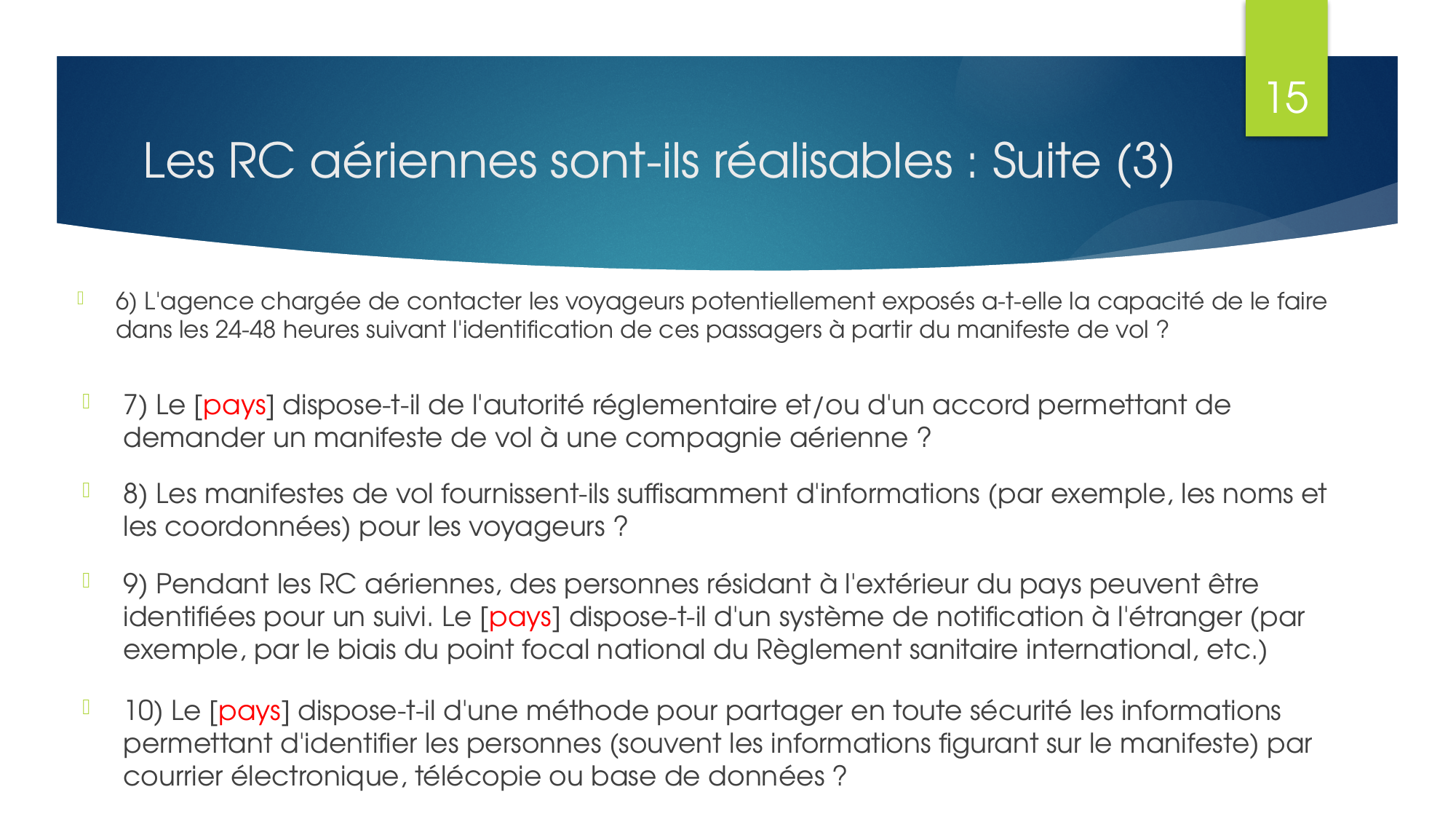

15
# Les RC aériennes sont-ils réalisables : Suite (3)
6) L'agence chargée de contacter les voyageurs potentiellement exposés a-t-elle la capacité de le faire dans les 24-48 heures suivant l'identification de ces passagers à partir du manifeste de vol ?
7) Le [pays] dispose-t-il de l'autorité réglementaire et/ou d'un accord permettant de demander un manifeste de vol à une compagnie aérienne ?
8) Les manifestes de vol fournissent-ils suffisamment d'informations (par exemple, les noms et les coordonnées) pour les voyageurs ?
9) Pendant les RC aériennes, des personnes résidant à l'extérieur du pays peuvent être identifiées pour un suivi. Le [pays] dispose-t-il d'un système de notification à l'étranger (par exemple, par le biais du point focal national du Règlement sanitaire international, etc.)
10) Le [pays] dispose-t-il d'une méthode pour partager en toute sécurité les informations permettant d'identifier les personnes (souvent les informations figurant sur le manifeste) par courrier électronique, télécopie ou base de données ?